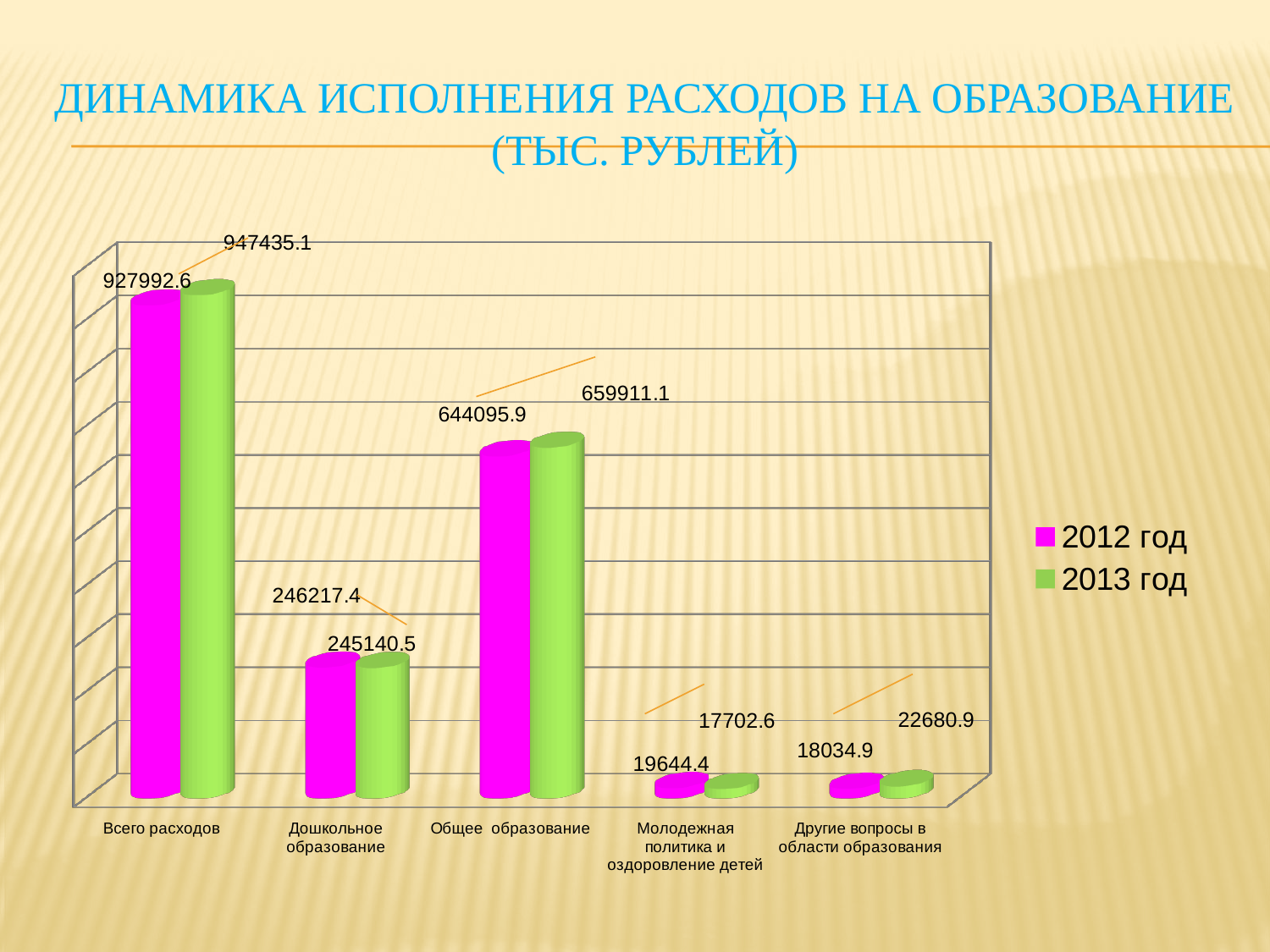

# ДИНАМИКА ИСПОЛНЕНИЯ РАСХОДОВ НА ОБРАЗОВАНИЕ (тыс. РУБЛЕЙ)

[unsupported chart]